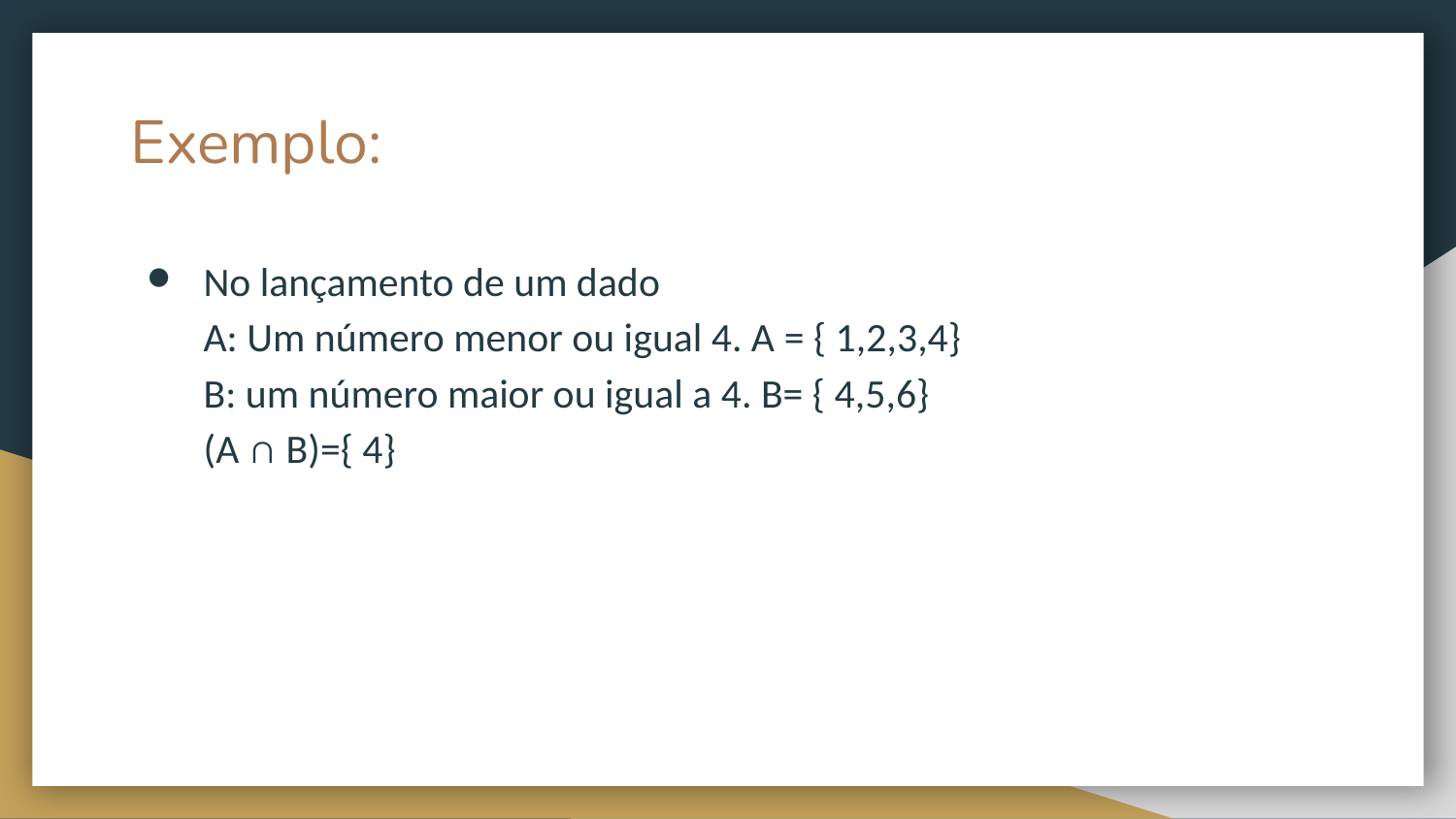

# Exemplo:
No lançamento de um dado
A: Um número menor ou igual 4. A = { 1,2,3,4}
B: um número maior ou igual a 4. B= { 4,5,6}
(A ∩ B)={ 4}